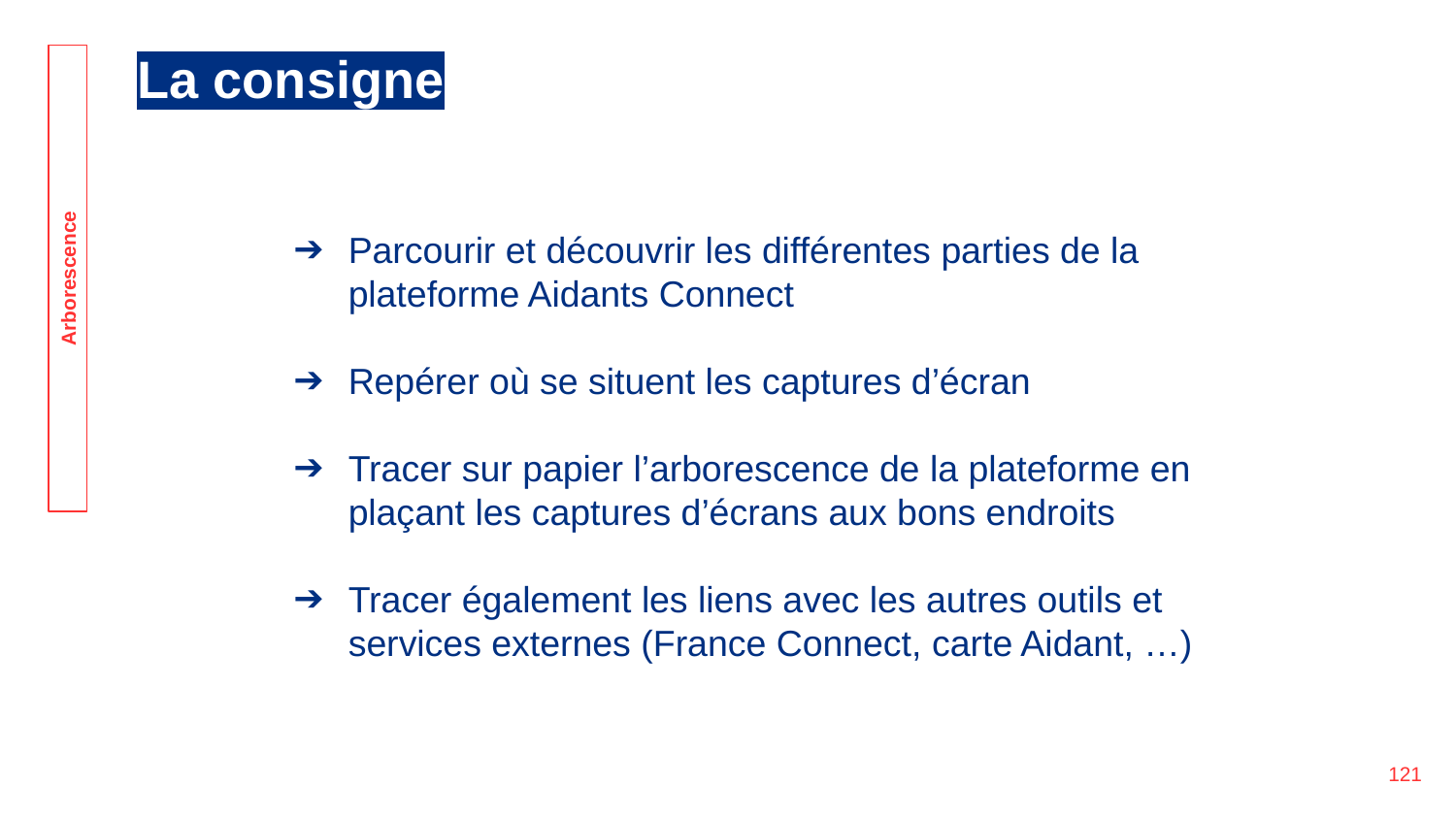

La consigne
Parcourir et découvrir les différentes parties de la plateforme Aidants Connect
Repérer où se situent les captures d’écran
Tracer sur papier l’arborescence de la plateforme en plaçant les captures d’écrans aux bons endroits
Tracer également les liens avec les autres outils et services externes (France Connect, carte Aidant, …)
Arborescence
121